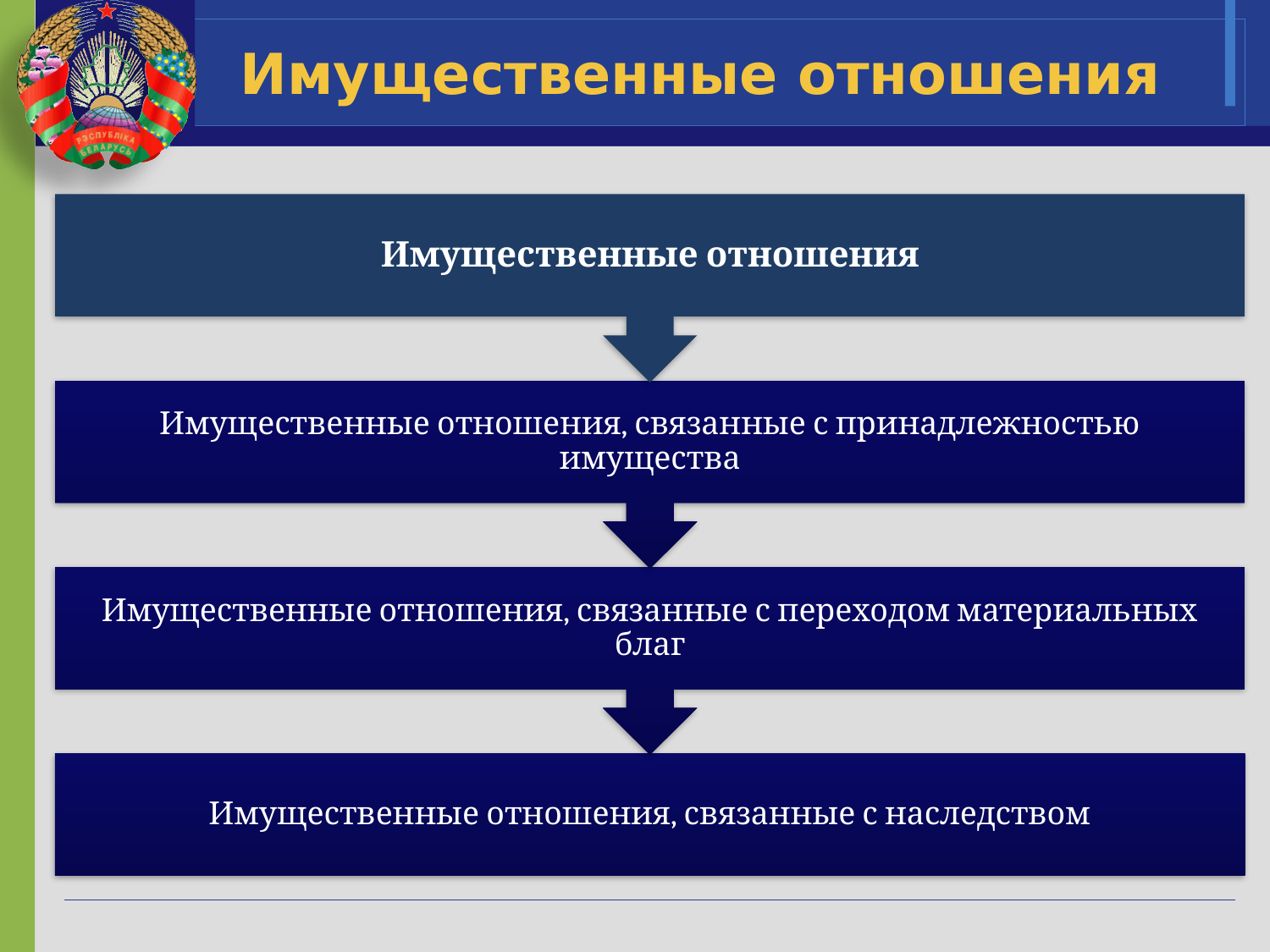

# Имущественные отношения
Имущественные отношения, связанные с наследством
Имущественные отношения, связанные с переходом материальных благ
Имущественные отношения, связанные с принадлежностью имущества
Имущественные отношения